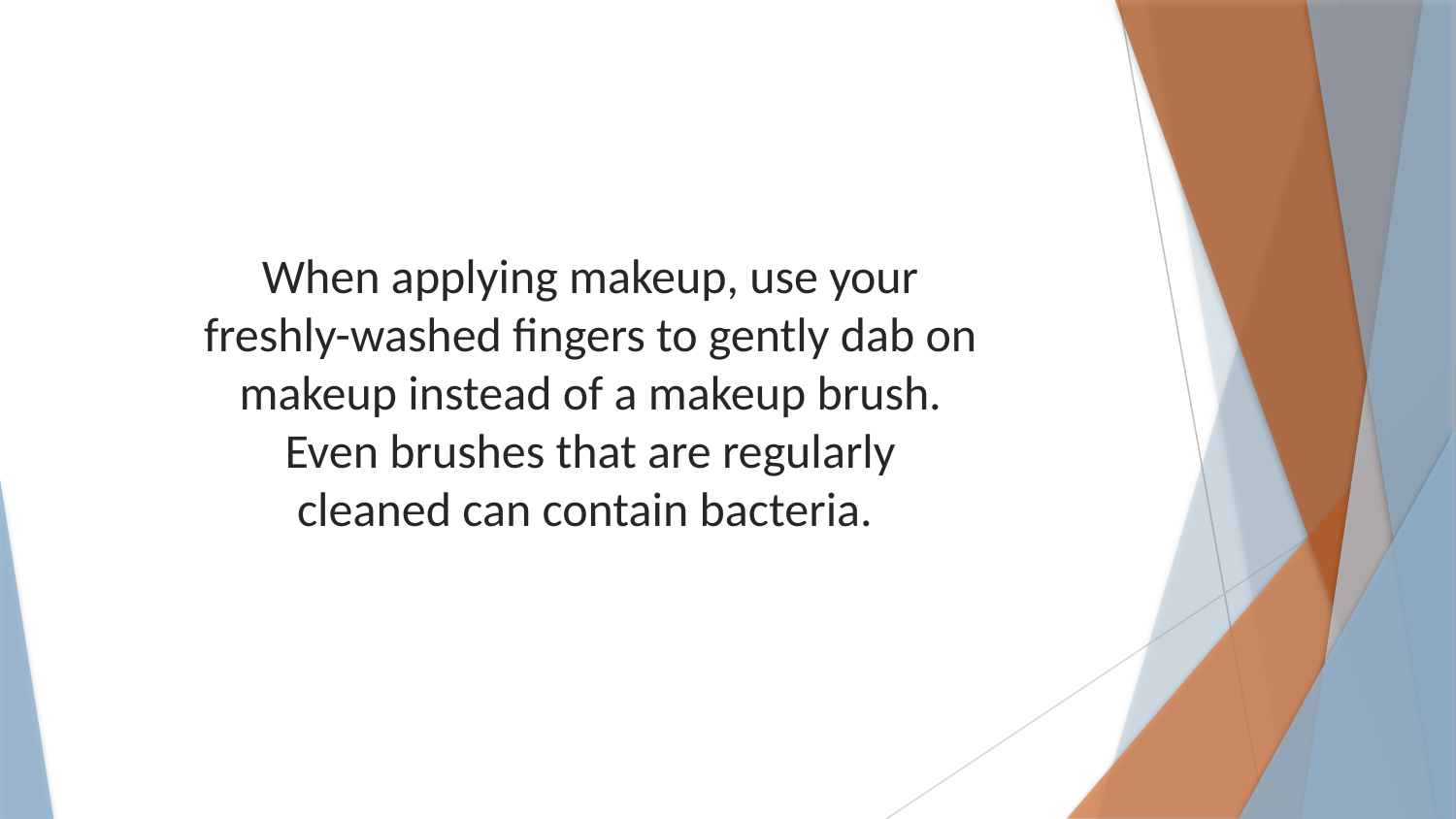

When applying makeup, use your freshly-washed fingers to gently dab on makeup instead of a makeup brush. Even brushes that are regularly cleaned can contain bacteria.